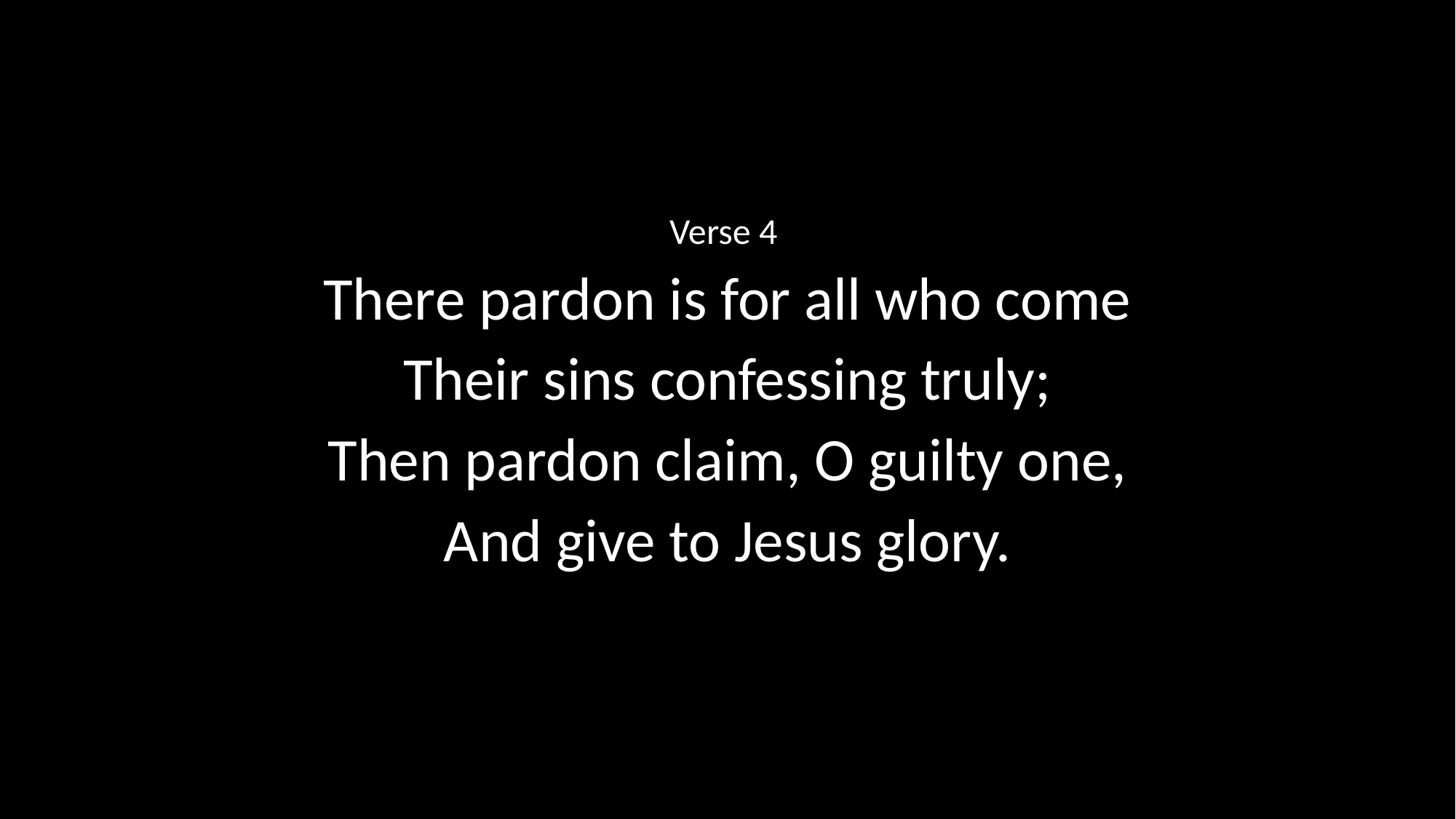

Verse 4
There pardon is for all who come
Their sins confessing truly;
Then pardon claim, O guilty one,
And give to Jesus glory.